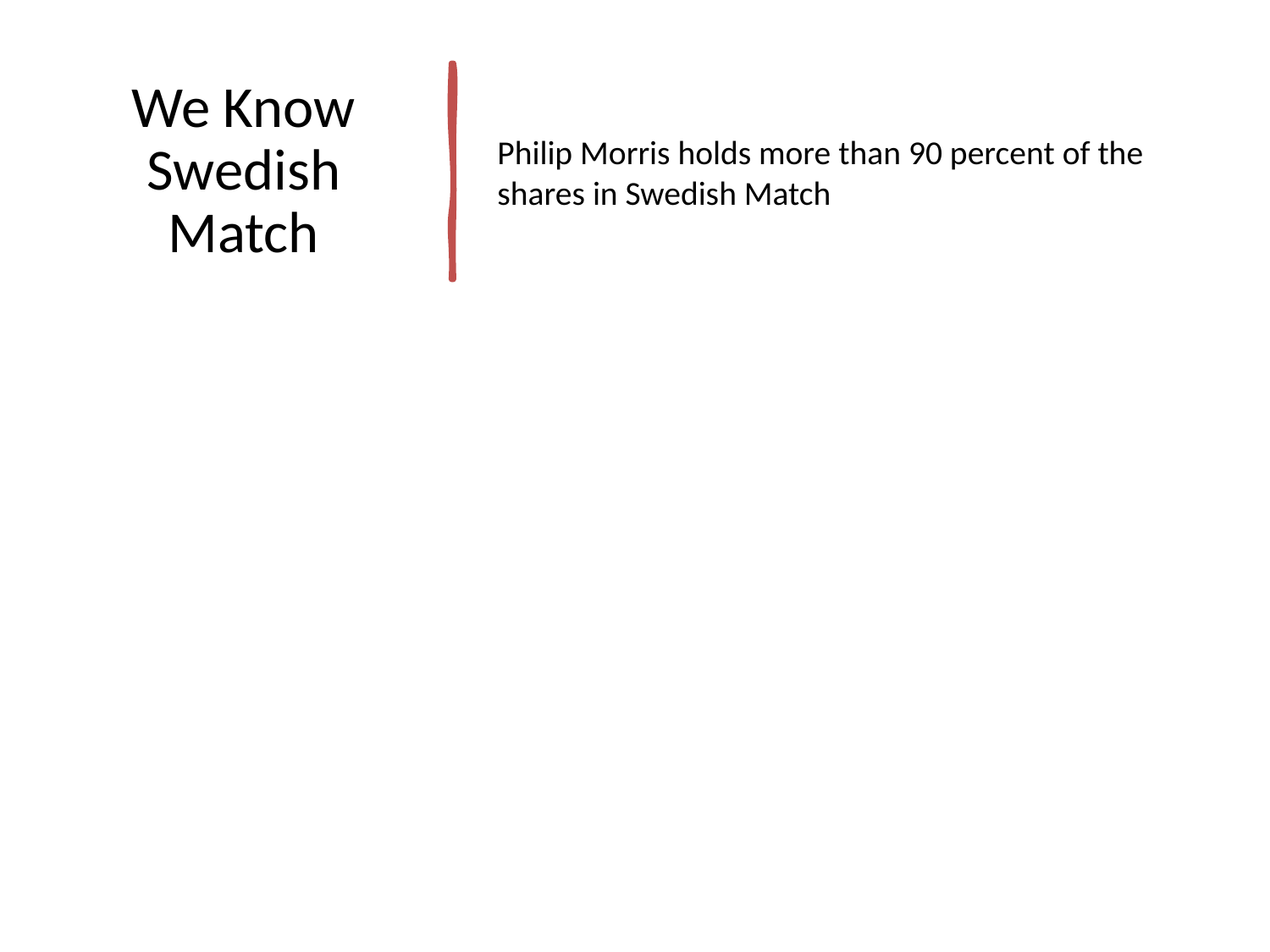

# We Know Swedish Match
Philip Morris holds more than 90 percent of the shares in Swedish Match